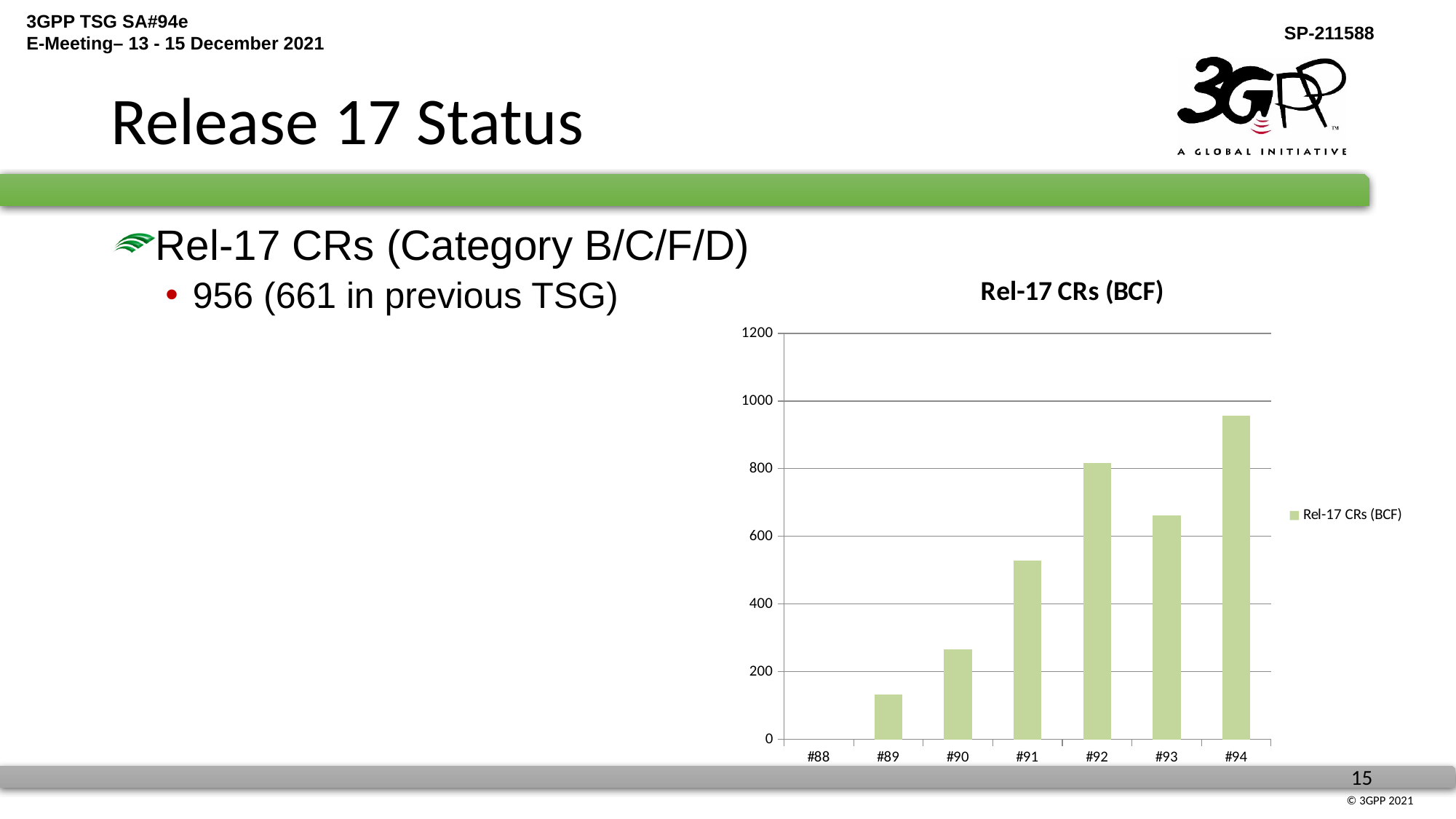

# Release 17 Status
Rel-17 CRs (Category B/C/F/D)
956 (661 in previous TSG)

### Chart:

| Category | Rel-17 CRs (BCF) |
|---|---|
| #88 | None |
| #89 | 132.0 |
| #90 | 266.0 |
| #91 | 529.0 |
| #92 | 818.0 |
| #93 | 661.0 |
| #94 | 956.0 |